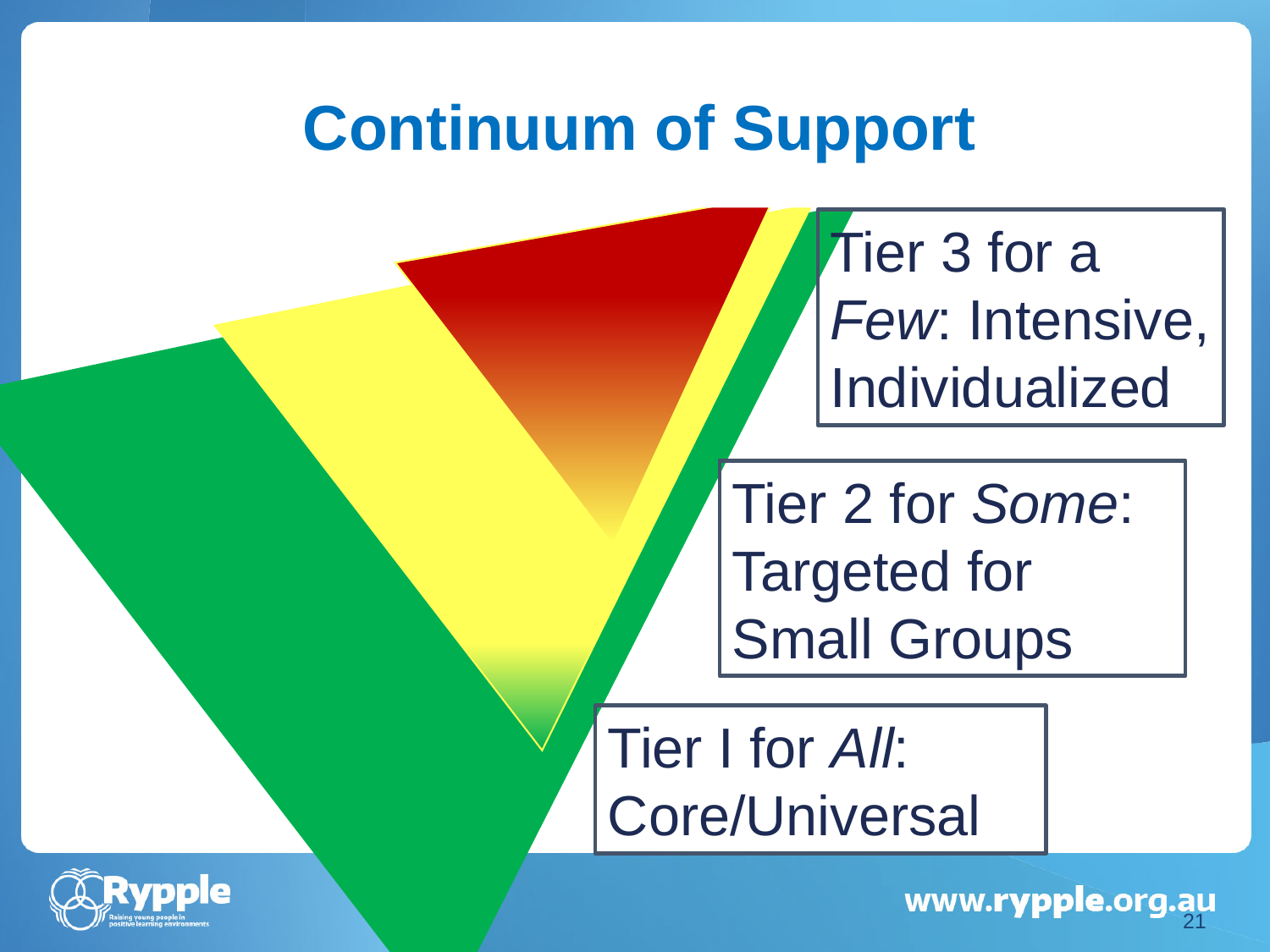

Continuum of Support

Tier 3 for a Few: Intensive, Individualized
Tier 2 for Some:  Targeted for Small Groups
Tier I for All:  Core/Universal
21